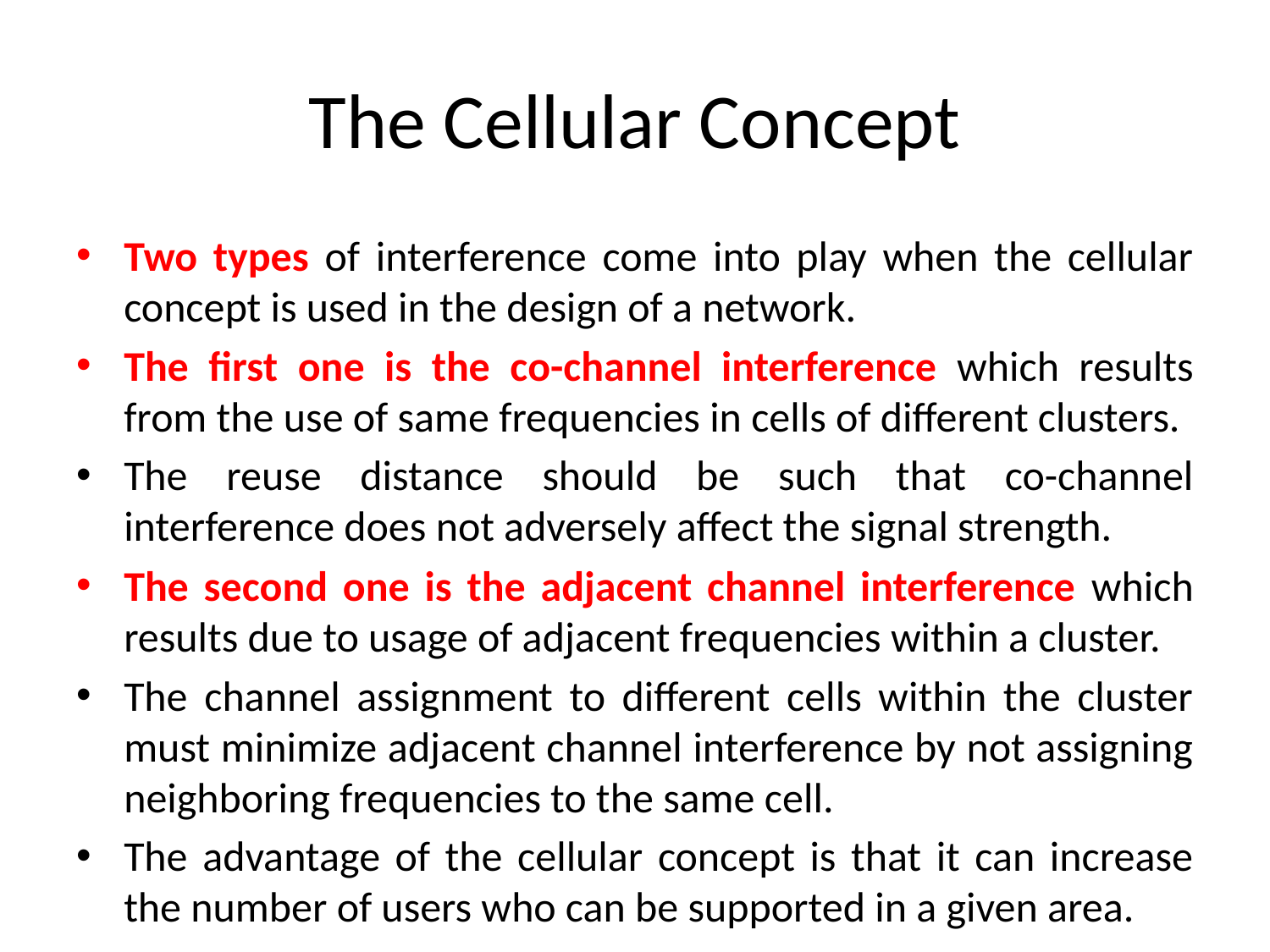

# The Cellular Concept
Two types of interference come into play when the cellular concept is used in the design of a network.
The first one is the co-channel interference which results from the use of same frequencies in cells of different clusters.
The reuse distance should be such that co-channel interference does not adversely affect the signal strength.
The second one is the adjacent channel interference which results due to usage of adjacent frequencies within a cluster.
The channel assignment to different cells within the cluster must minimize adjacent channel interference by not assigning neighboring frequencies to the same cell.
The advantage of the cellular concept is that it can increase the number of users who can be supported in a given area.